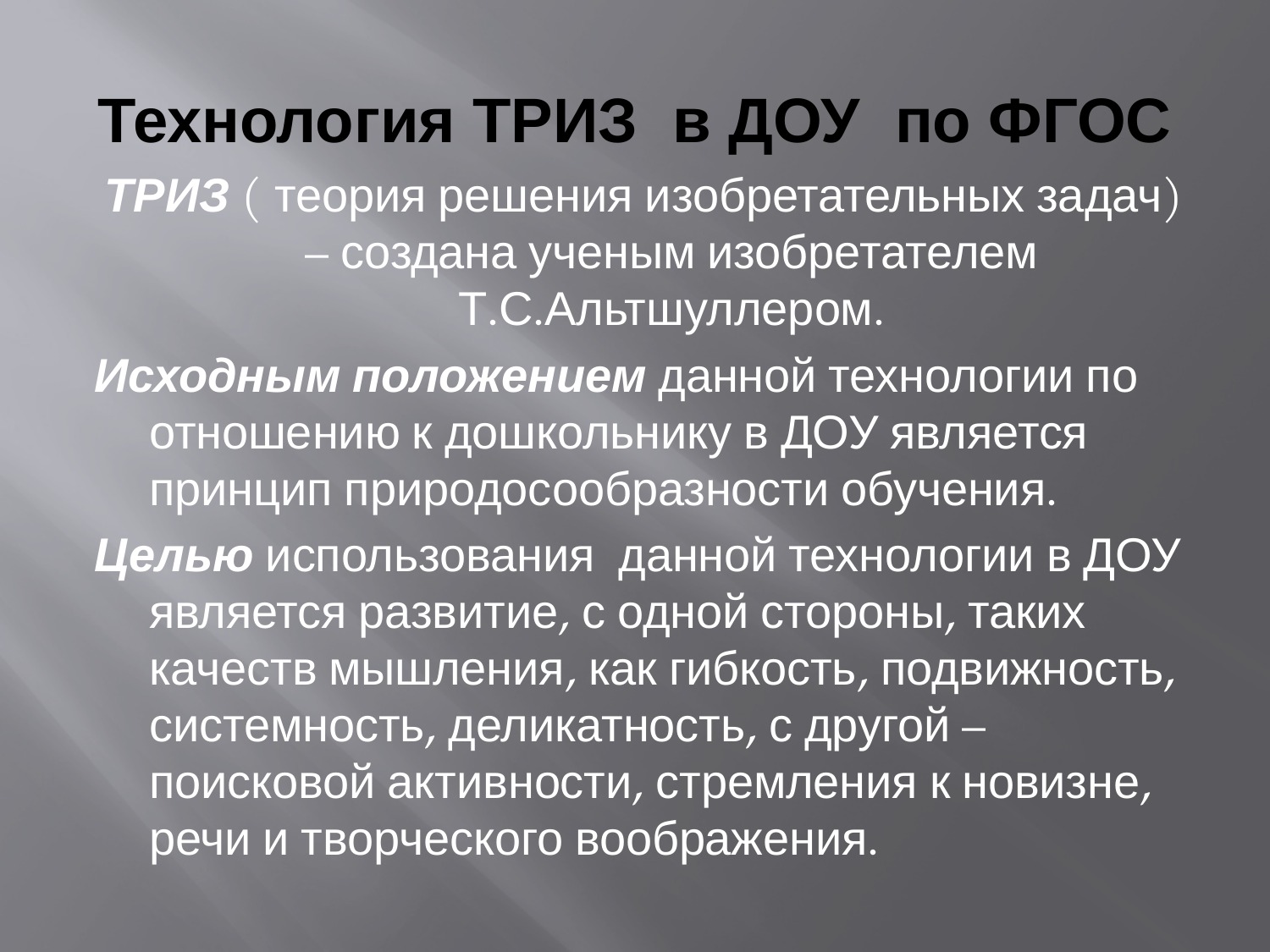

# Технология ТРИЗ  в ДОУ  по ФГОС
ТРИЗ ( теория решения изобретательных задач) – создана ученым изобретателем Т.С.Альтшуллером.
Исходным положением данной технологии по отношению к дошкольнику в ДОУ является принцип природосообразности обучения.
Целью использования  данной технологии в ДОУ является развитие, с одной стороны, таких качеств мышления, как гибкость, подвижность, системность, деликатность, с другой – поисковой активности, стремления к новизне, речи и творческого воображения.